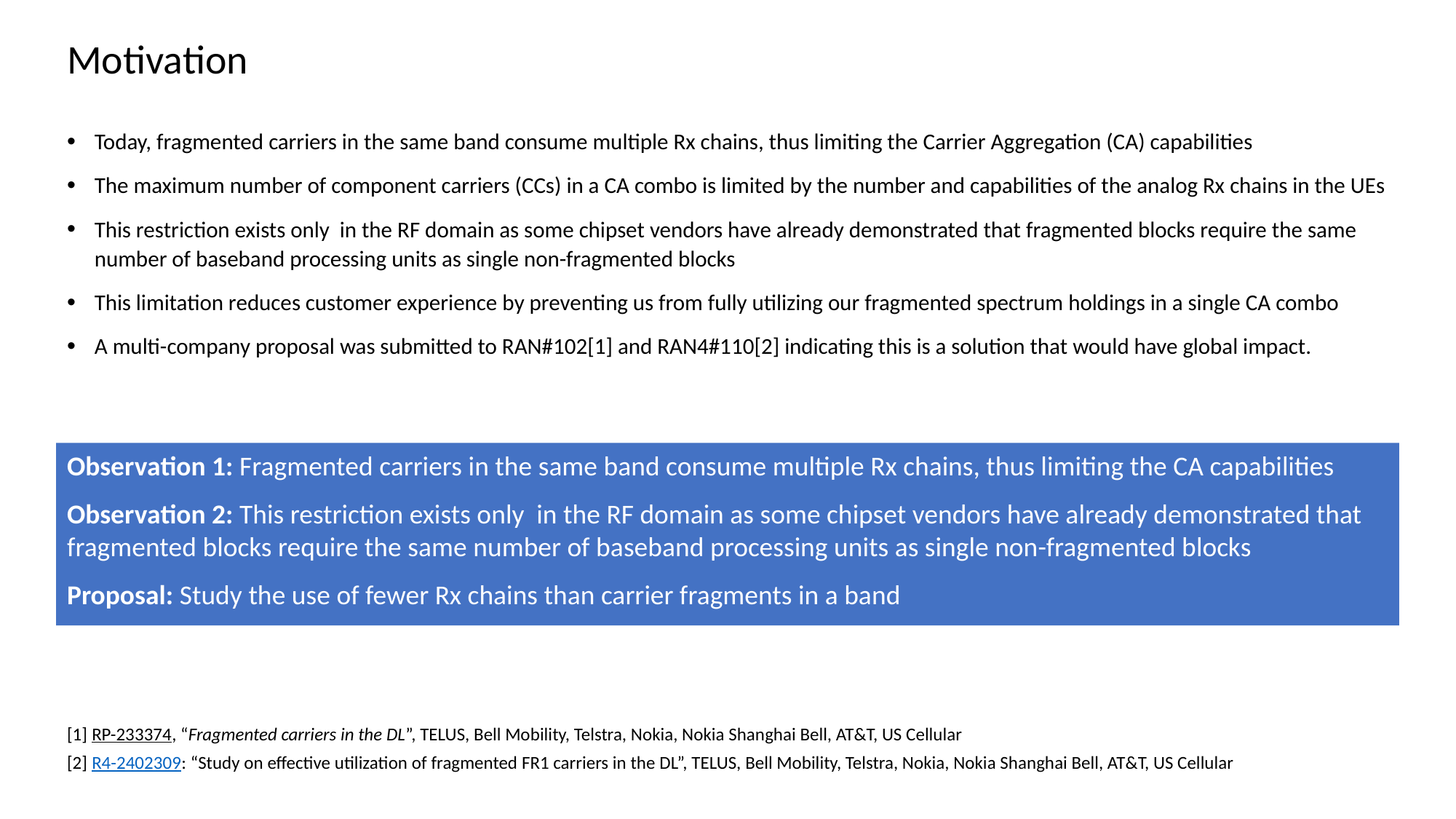

# Motivation
Today, fragmented carriers in the same band consume multiple Rx chains, thus limiting the Carrier Aggregation (CA) capabilities
The maximum number of component carriers (CCs) in a CA combo is limited by the number and capabilities of the analog Rx chains in the UEs
This restriction exists only  in the RF domain as some chipset vendors have already demonstrated that fragmented blocks require the same number of baseband processing units as single non-fragmented blocks
This limitation reduces customer experience by preventing us from fully utilizing our fragmented spectrum holdings in a single CA combo
A multi-company proposal was submitted to RAN#102[1] and RAN4#110[2] indicating this is a solution that would have global impact.

Observation 1: Fragmented carriers in the same band consume multiple Rx chains, thus limiting the CA capabilities
Observation 2: This restriction exists only  in the RF domain as some chipset vendors have already demonstrated that fragmented blocks require the same number of baseband processing units as single non-fragmented blocks
Proposal: Study the use of fewer Rx chains than carrier fragments in a band
[1] RP-233374, “Fragmented carriers in the DL”, TELUS, Bell Mobility, Telstra, Nokia, Nokia Shanghai Bell, AT&T, US Cellular
[2] R4-2402309: “Study on effective utilization of fragmented FR1 carriers in the DL”, TELUS, Bell Mobility, Telstra, Nokia, Nokia Shanghai Bell, AT&T, US Cellular